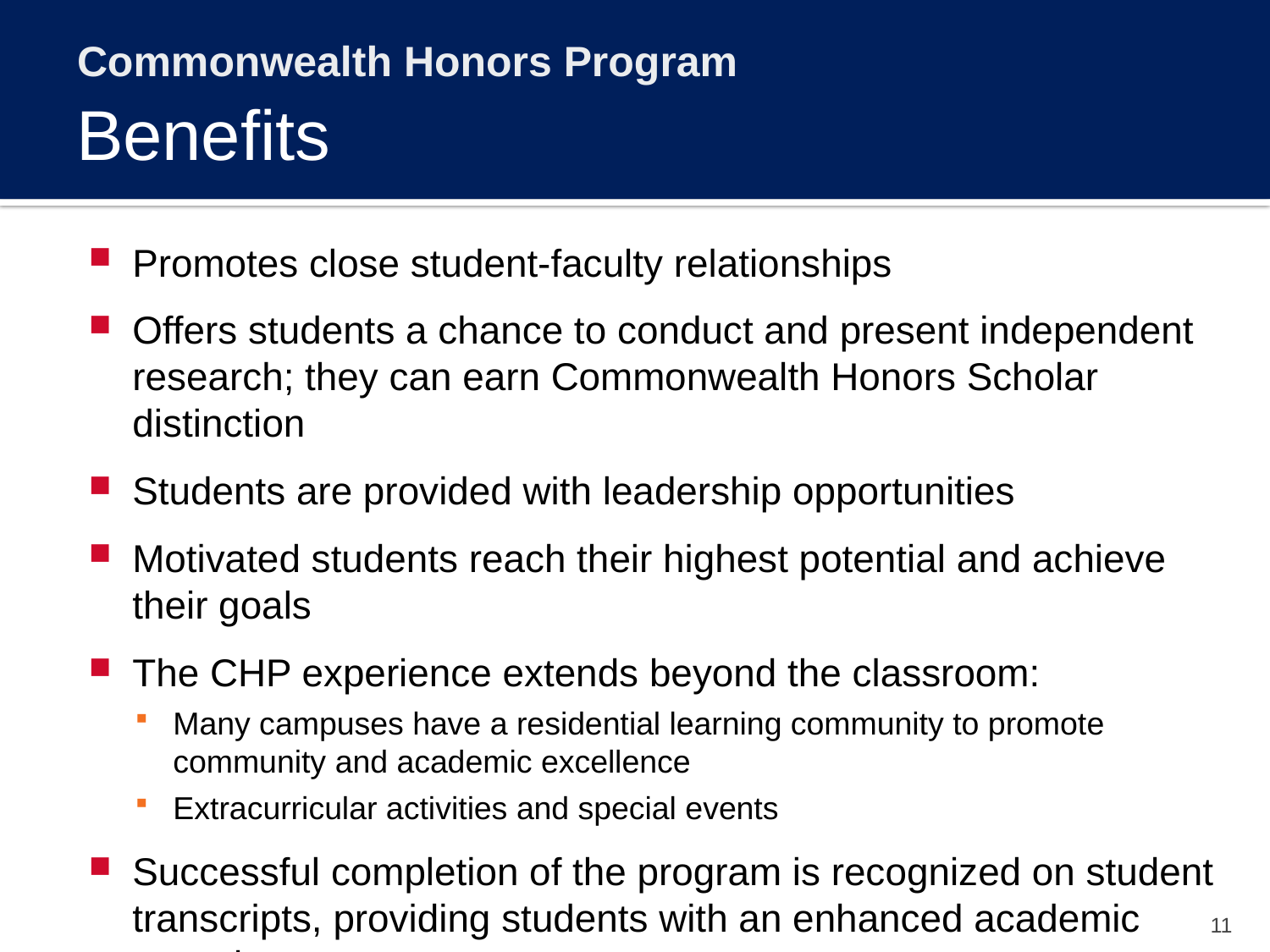

Commonwealth Honors Program
# Benefits
Promotes close student-faculty relationships
Offers students a chance to conduct and present independent research; they can earn Commonwealth Honors Scholar distinction
Students are provided with leadership opportunities
Motivated students reach their highest potential and achieve
their goals
The CHP experience extends beyond the classroom:
Many campuses have a residential learning community to promote community and academic excellence
Extracurricular activities and special events
Successful completion of the program is recognized on student transcripts, providing students with an enhanced academic record